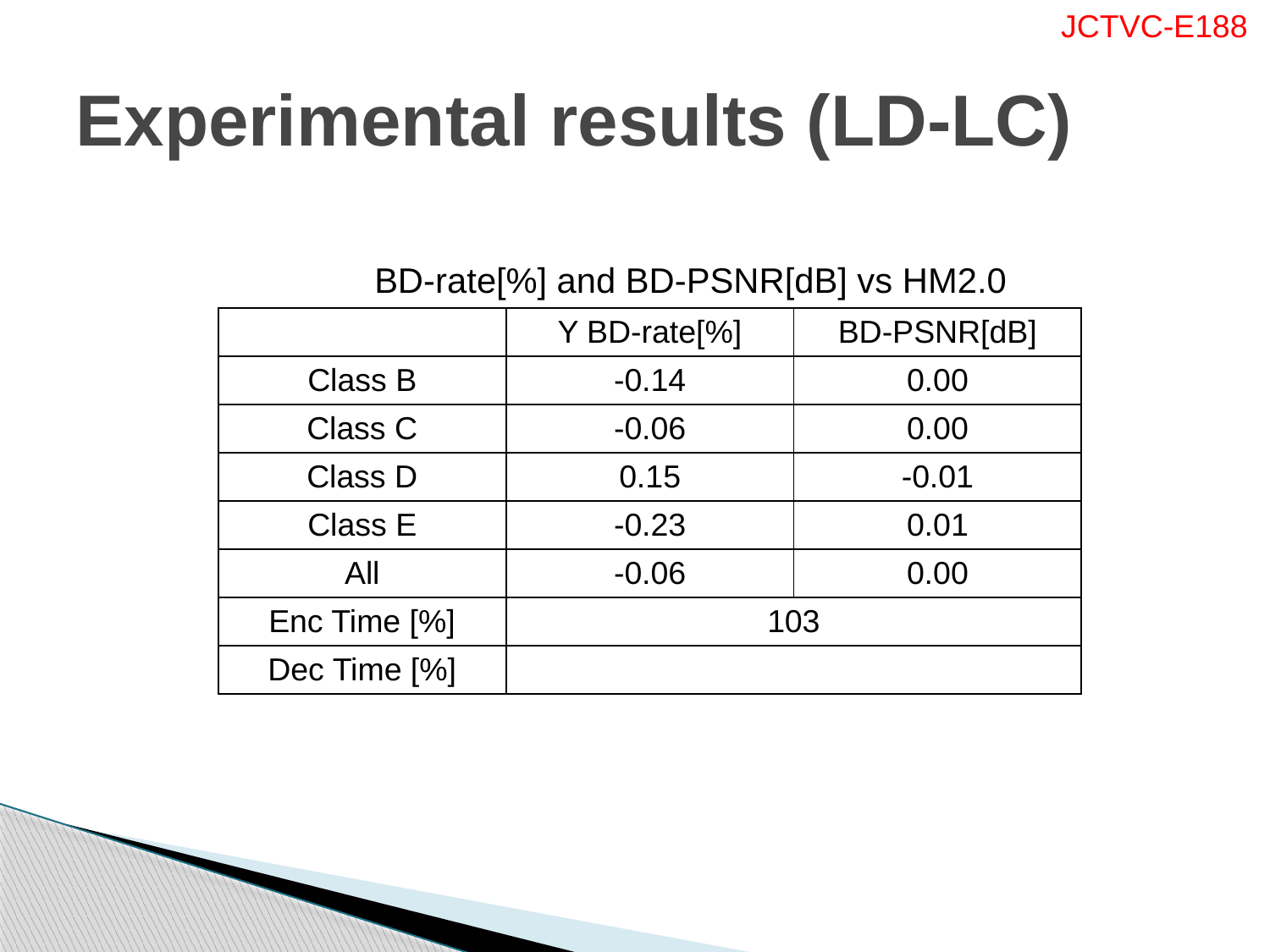

# Experimental results (LD-LC)
BD-rate[%] and BD-PSNR[dB] vs HM2.0
|  | Y BD-rate[%] | BD-PSNR[dB] |
| --- | --- | --- |
| Class B | -0.14 | 0.00 |
| Class C | -0.06 | 0.00 |
| Class D | 0.15 | -0.01 |
| Class E | -0.23 | 0.01 |
| All | -0.06 | 0.00 |
| Enc Time [%] | 103 |  |
| Dec Time [%] |  |  |